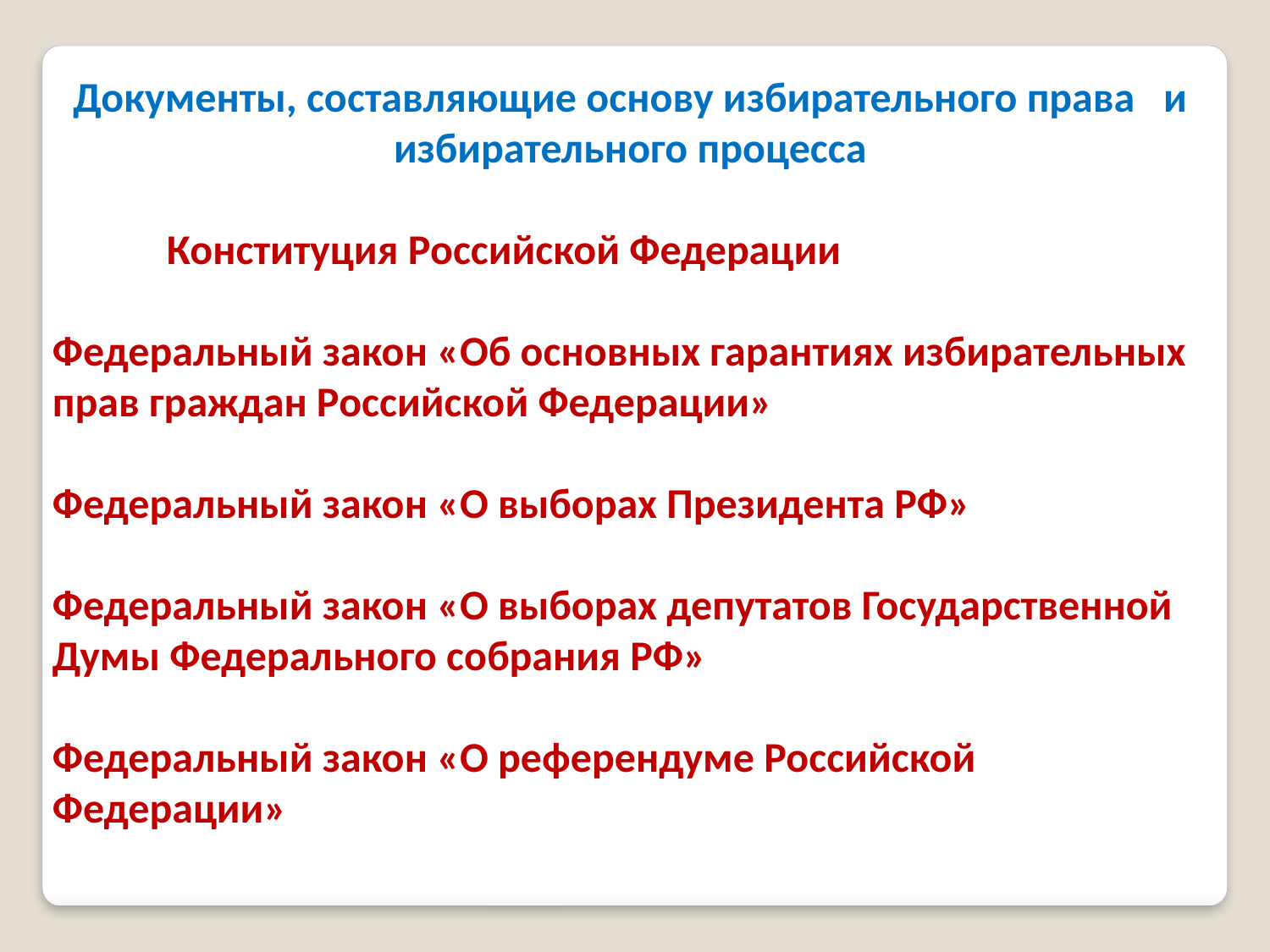

Документы, составляющие основу избирательного права   и  избирательного процесса

            Конституция Российской Федерации

Федеральный закон «Об основных гарантиях избирательных прав граждан Российской Федерации»

Федеральный закон «О выборах Президента РФ»

Федеральный закон «О выборах депутатов Государственной Думы Федерального собрания РФ»

Федеральный закон «О референдуме Российской Федерации»